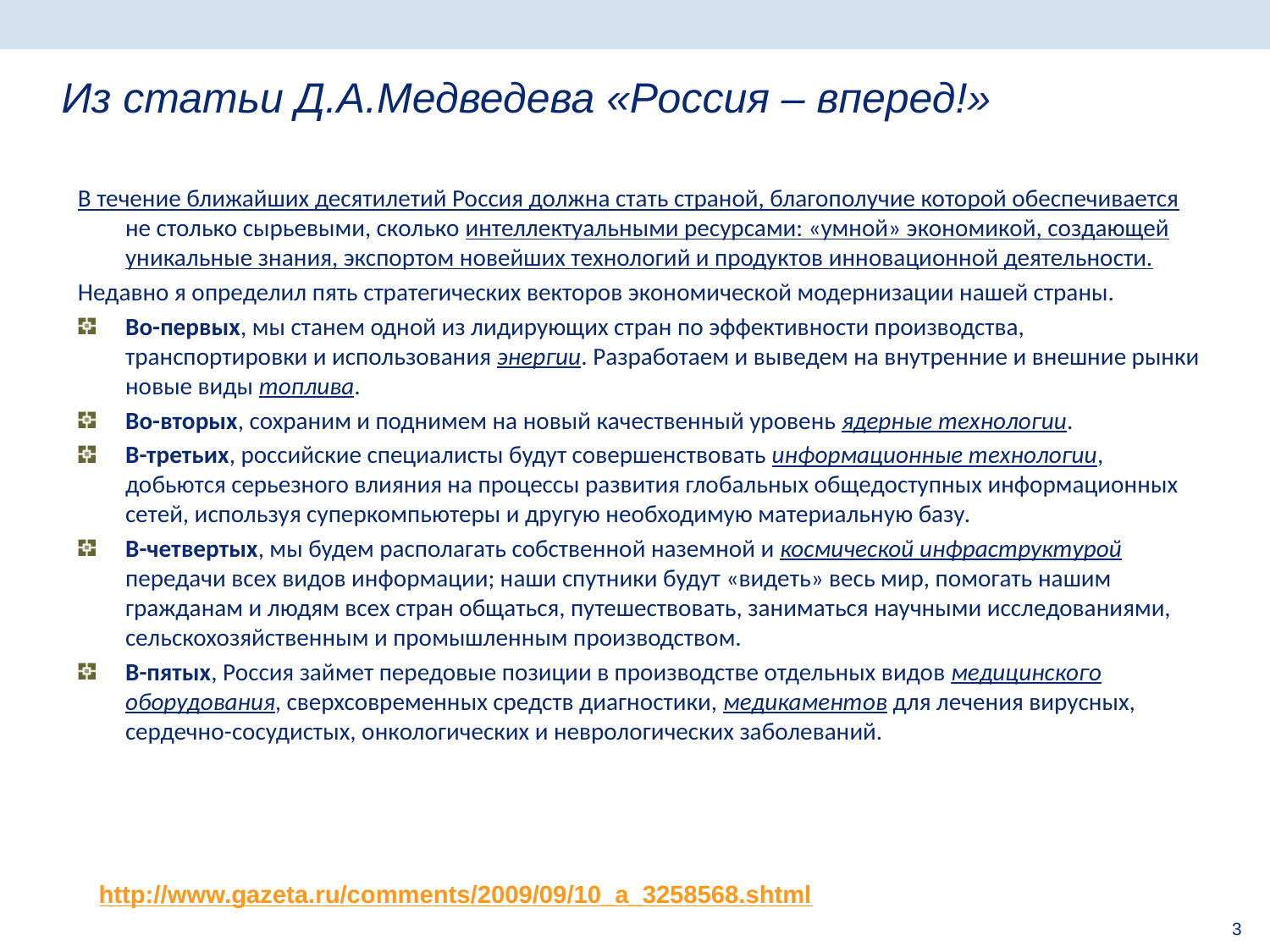

# Из статьи Д.А.Медведева «Россия – вперед!»
В течение ближайших десятилетий Россия должна стать страной, благополучие которой обеспечивается не столько сырьевыми, сколько интеллектуальными ресурсами: «умной» экономикой, создающей уникальные знания, экспортом новейших технологий и продуктов инновационной деятельности.
Недавно я определил пять стратегических векторов экономической модернизации нашей страны.
Во-первых, мы станем одной из лидирующих стран по эффективности производства, транспортировки и использования энергии. Разработаем и выведем на внутренние и внешние рынки новые виды топлива.
Во-вторых, сохраним и поднимем на новый качественный уровень ядерные технологии.
В-третьих, российские специалисты будут совершенствовать информационные технологии, добьются серьезного влияния на процессы развития глобальных общедоступных информационных сетей, используя суперкомпьютеры и другую необходимую материальную базу.
В-четвертых, мы будем располагать собственной наземной и космической инфраструктурой передачи всех видов информации; наши спутники будут «видеть» весь мир, помогать нашим гражданам и людям всех стран общаться, путешествовать, заниматься научными исследованиями, сельскохозяйственным и промышленным производством.
В-пятых, Россия займет передовые позиции в производстве отдельных видов медицинского оборудования, сверхсовременных средств диагностики, медикаментов для лечения вирусных, сердечно-сосудистых, онкологических и неврологических заболеваний.

http://www.gazeta.ru/comments/2009/09/10_a_3258568.shtml
3